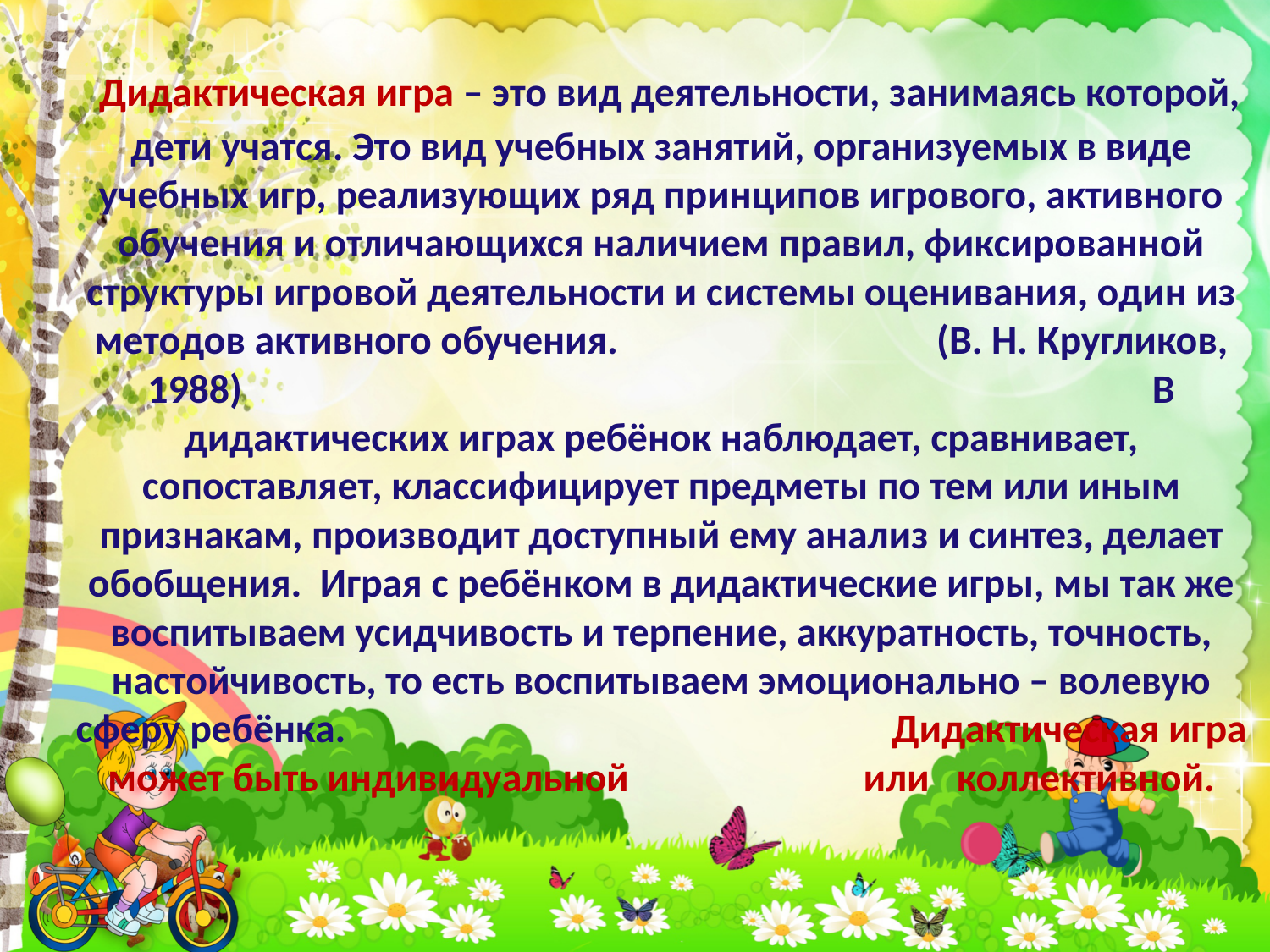

# Дидактическая игра – это вид деятельности, занимаясь которой, дети учатся. Это вид учебных занятий, организуемых в виде учебных игр, реализующих ряд принципов игрового, активного обучения и отличающихся наличием правил, фиксированной структуры игровой деятельности и системы оценивания, один из методов активного обучения.                                   (В. Н. Кругликов, 1988)                                                                                                    В дидактических играх ребёнок наблюдает, сравнивает, сопоставляет, классифицирует предметы по тем или иным признакам, производит доступный ему анализ и синтез, делает обобщения.  Играя с ребёнком в дидактические игры, мы так же воспитываем усидчивость и терпение, аккуратность, точность, настойчивость, то есть воспитываем эмоционально – волевую сферу ребёнка.                                                            Дидактическая игра может быть индивидуальной                 	или   коллективной.